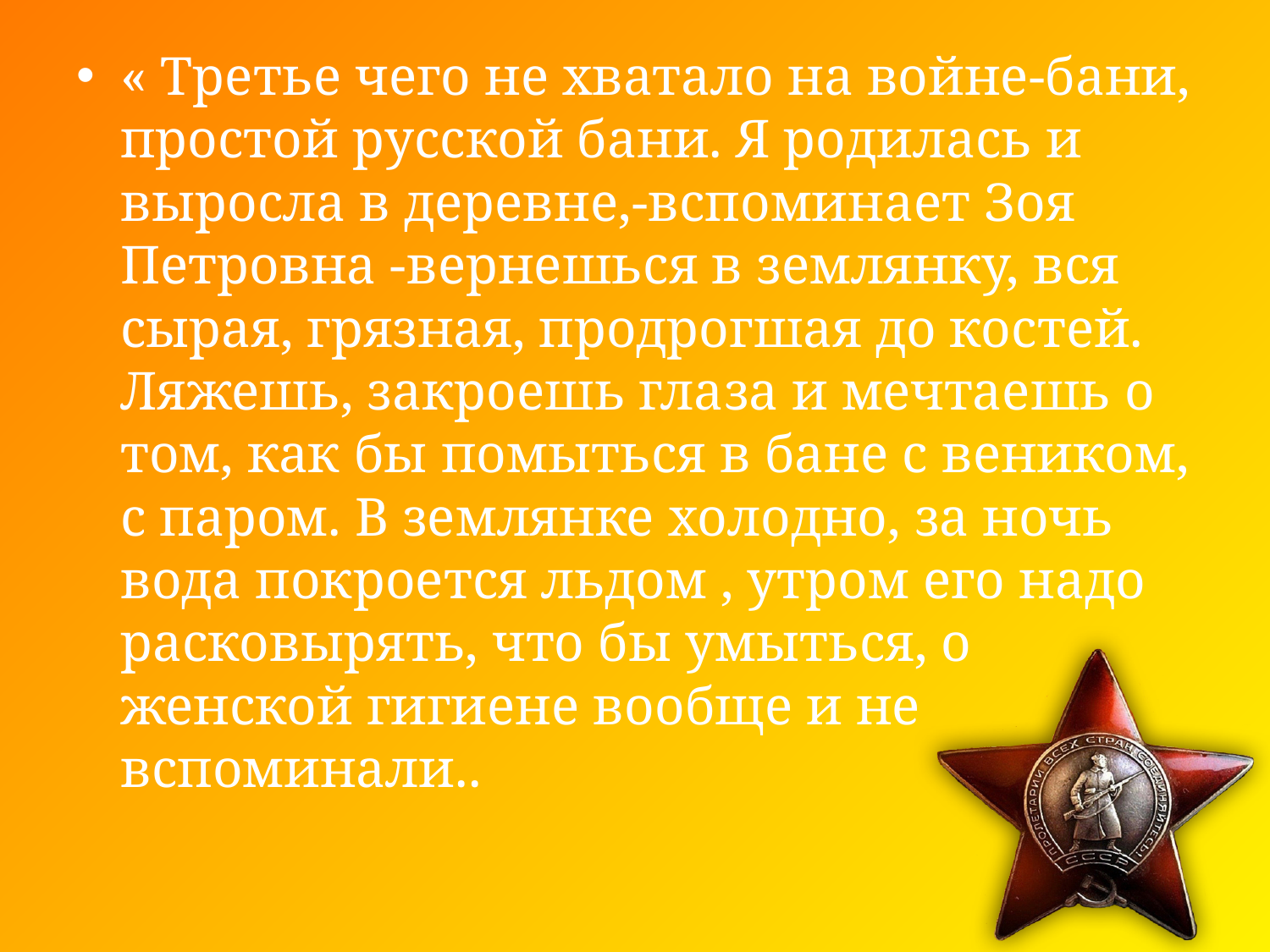

« Третье чего не хватало на войне-бани, простой русской бани. Я родилась и выросла в деревне,-вспоминает Зоя Петровна -вернешься в землянку, вся сырая, грязная, продрогшая до костей. Ляжешь, закроешь глаза и мечтаешь о том, как бы помыться в бане с веником, с паром. В землянке холодно, за ночь вода покроется льдом , утром его надо расковырять, что бы умыться, о женской гигиене вообще и не вспоминали..